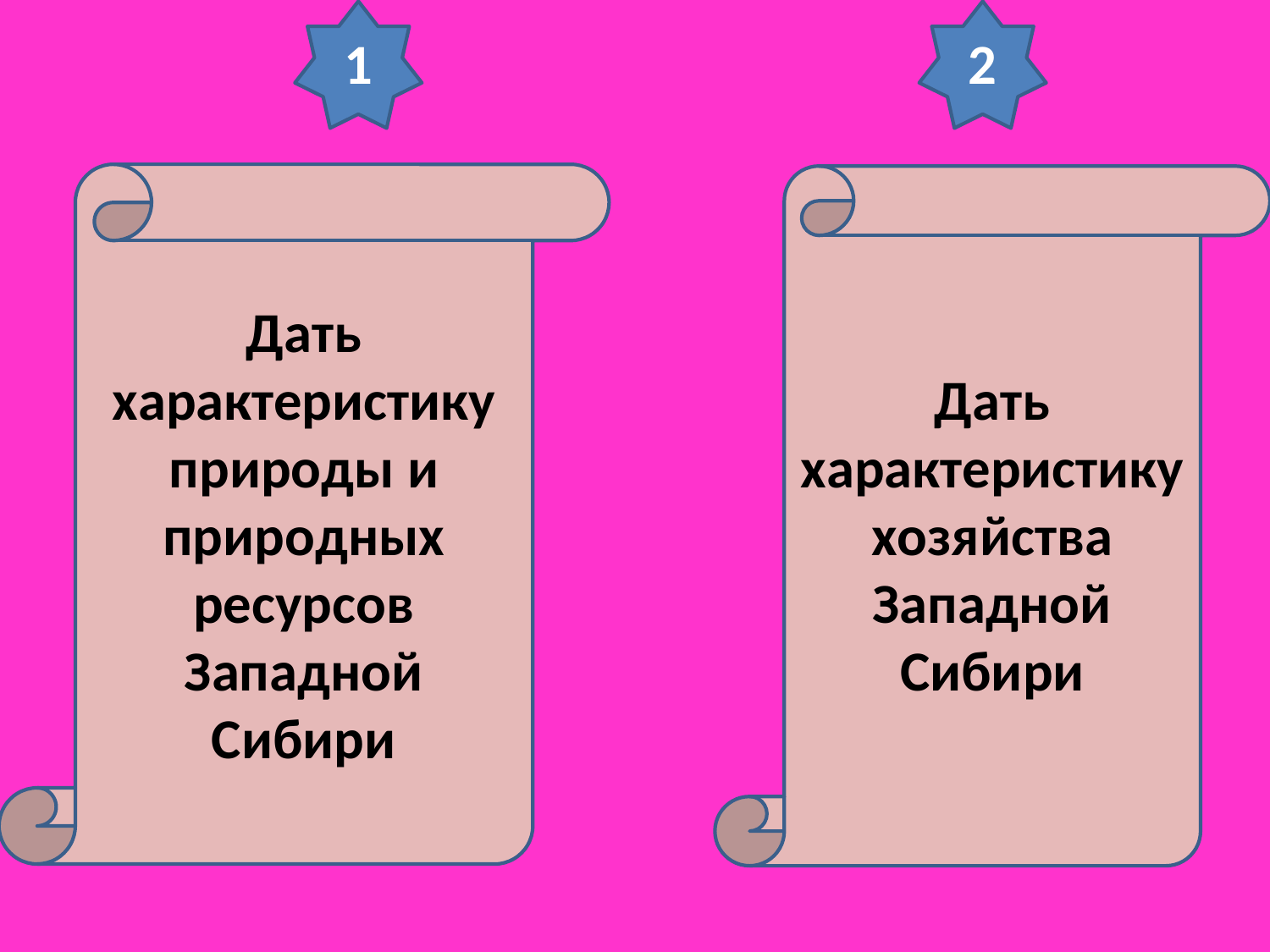

1
2
Дать характеристику природы и природных ресурсов Западной Сибири
Дать характеристику хозяйства Западной Сибири